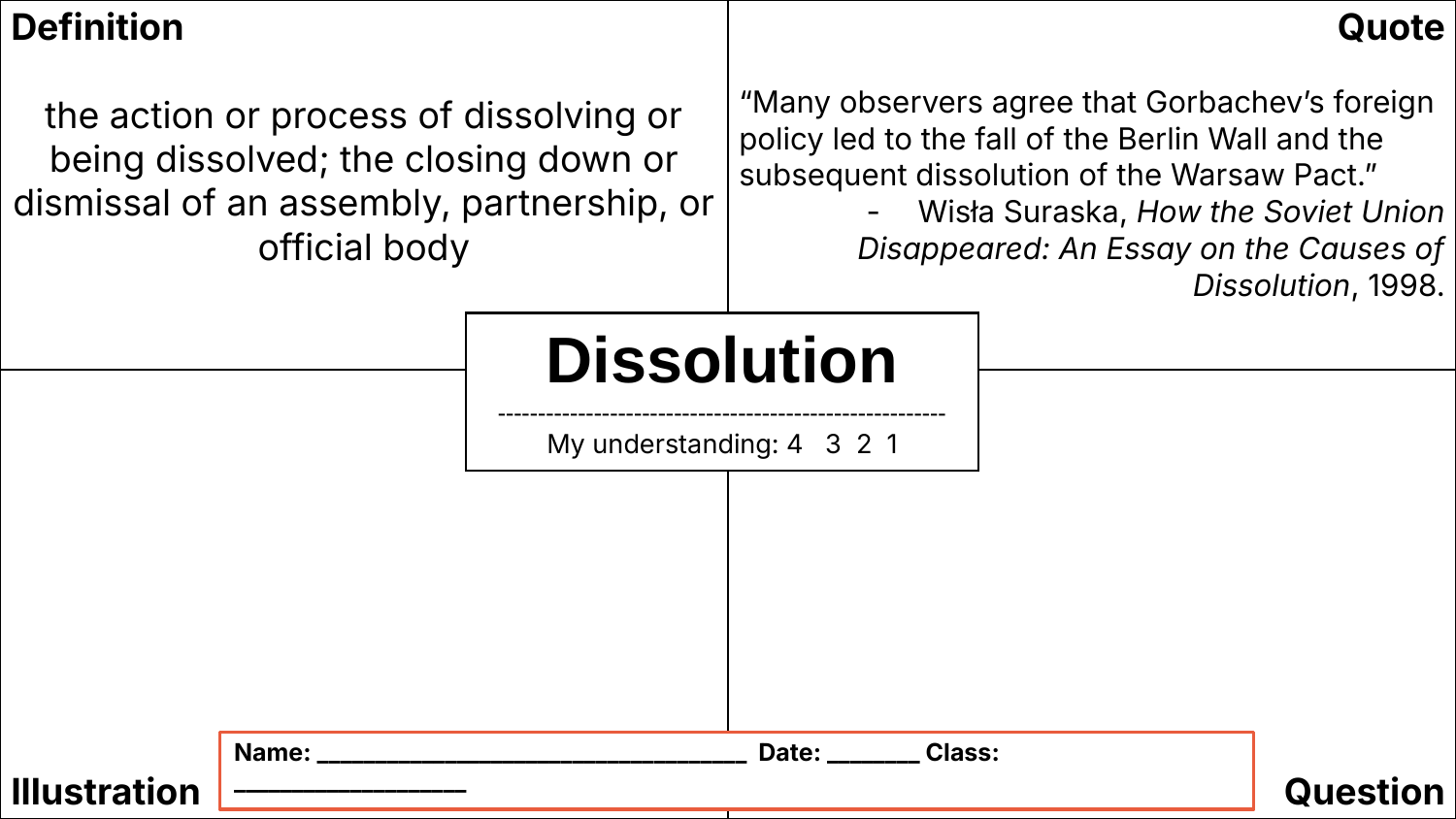

| Definition the action or process of dissolving or being dissolved; the closing down or dismissal of an assembly, partnership, or official body | Quote “Many observers agree that Gorbachev’s foreign policy led to the fall of the Berlin Wall and the subsequent dissolution of the Warsaw Pact.” Wisła Suraska, How the Soviet Union Disappeared: An Essay on the Causes of Dissolution, 1998. |
| --- | --- |
| Illustration | Question |
Dissolution
--------------------------------------------------------
My understanding: 4   3  2  1
Name: _____________________________________  Date: ________ Class: ____________________